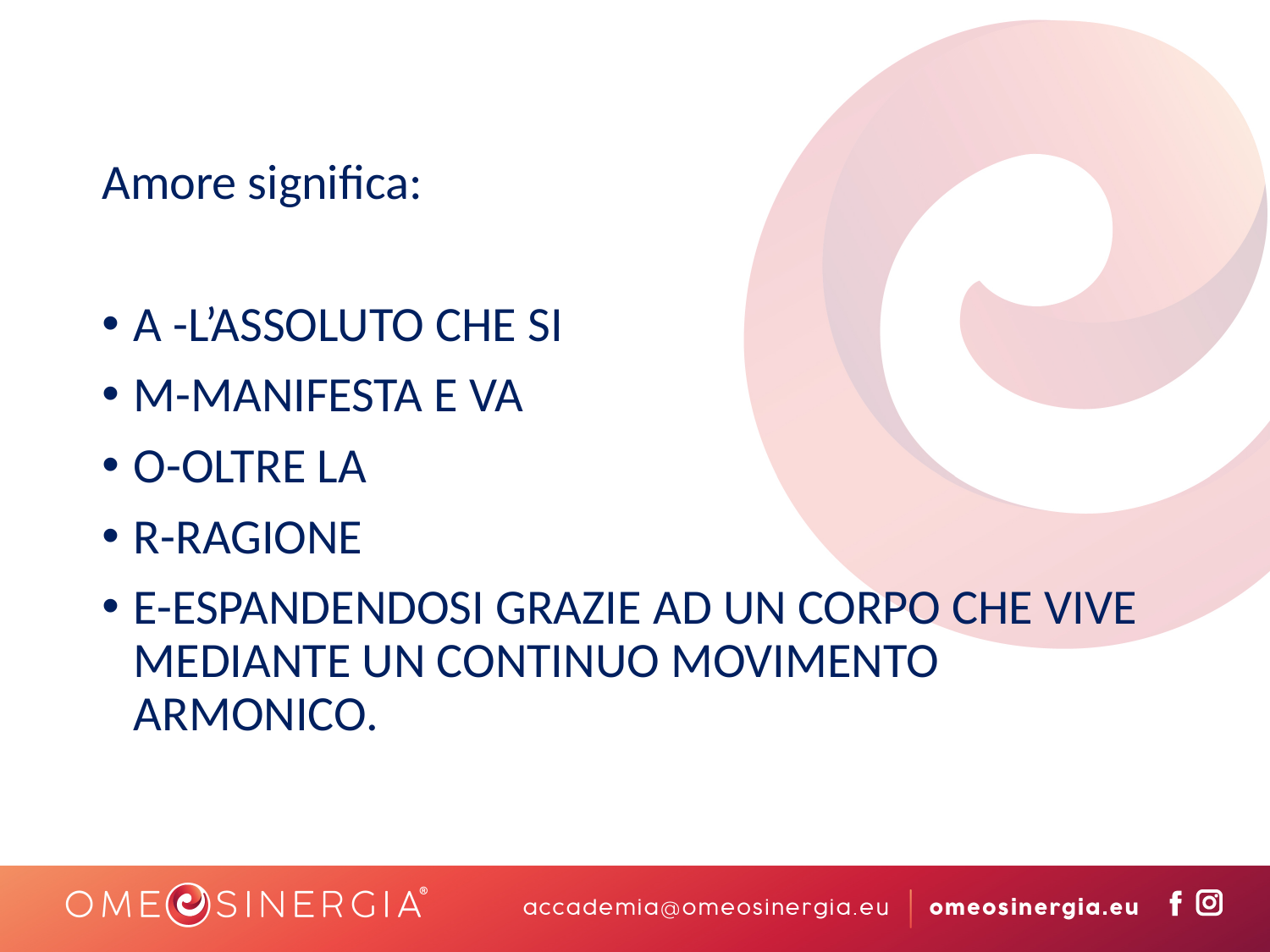

Amore significa:

A -L’ASSOLUTO CHE SI
M-MANIFESTA E VA
O-OLTRE LA
R-RAGIONE
E-ESPANDENDOSI GRAZIE AD UN CORPO CHE VIVE MEDIANTE UN CONTINUO MOVIMENTO ARMONICO.